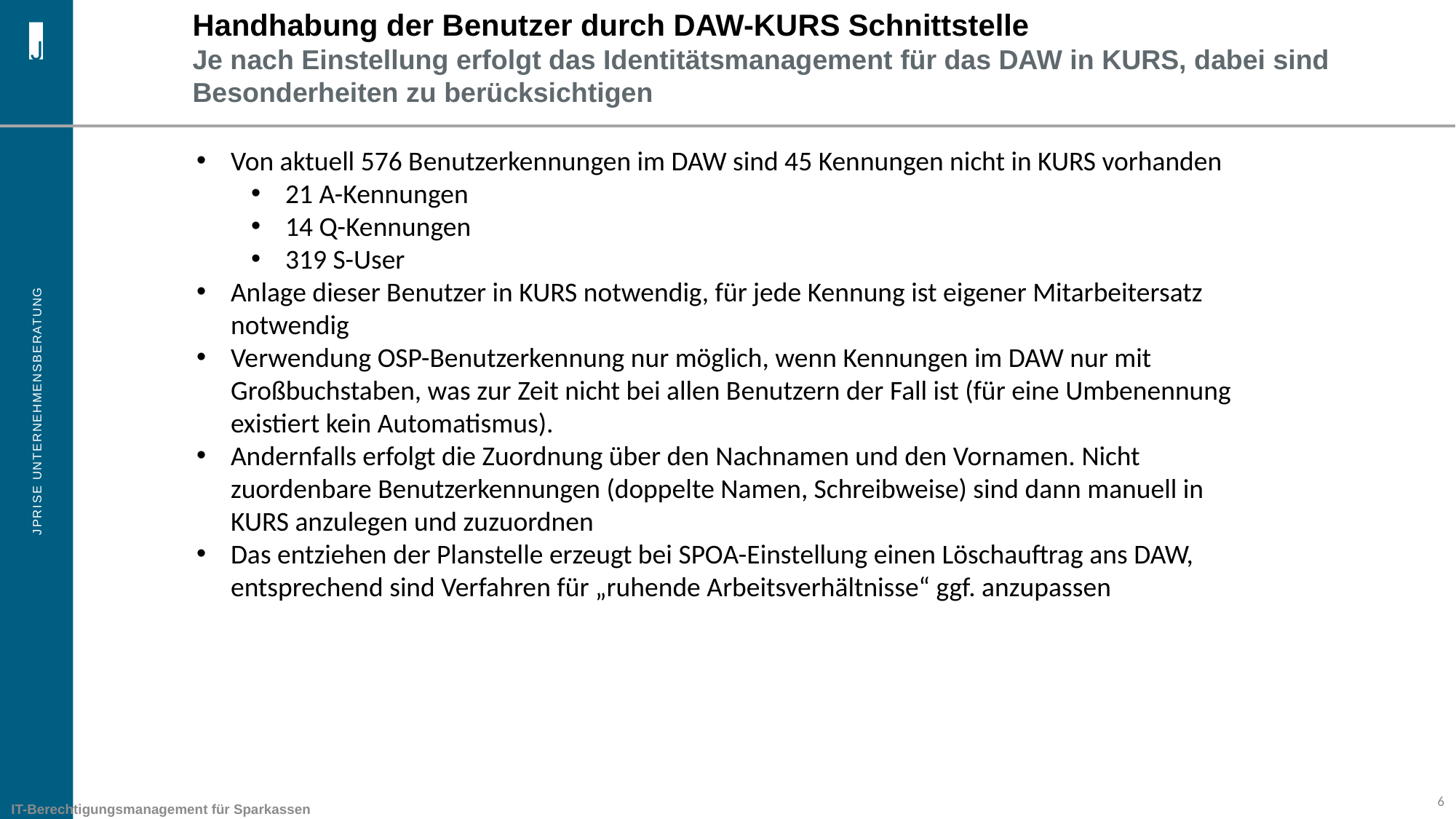

Handhabung der Benutzer durch DAW-KURS Schnittstelle
Je nach Einstellung erfolgt das Identitätsmanagement für das DAW in KURS, dabei sind Besonderheiten zu berücksichtigen
Von aktuell 576 Benutzerkennungen im DAW sind 45 Kennungen nicht in KURS vorhanden
21 A-Kennungen
14 Q-Kennungen
319 S-User
Anlage dieser Benutzer in KURS notwendig, für jede Kennung ist eigener Mitarbeitersatz notwendig
Verwendung OSP-Benutzerkennung nur möglich, wenn Kennungen im DAW nur mit Großbuchstaben, was zur Zeit nicht bei allen Benutzern der Fall ist (für eine Umbenennung existiert kein Automatismus).
Andernfalls erfolgt die Zuordnung über den Nachnamen und den Vornamen. Nicht zuordenbare Benutzerkennungen (doppelte Namen, Schreibweise) sind dann manuell in KURS anzulegen und zuzuordnen
Das entziehen der Planstelle erzeugt bei SPOA-Einstellung einen Löschauftrag ans DAW, entsprechend sind Verfahren für „ruhende Arbeitsverhältnisse“ ggf. anzupassen